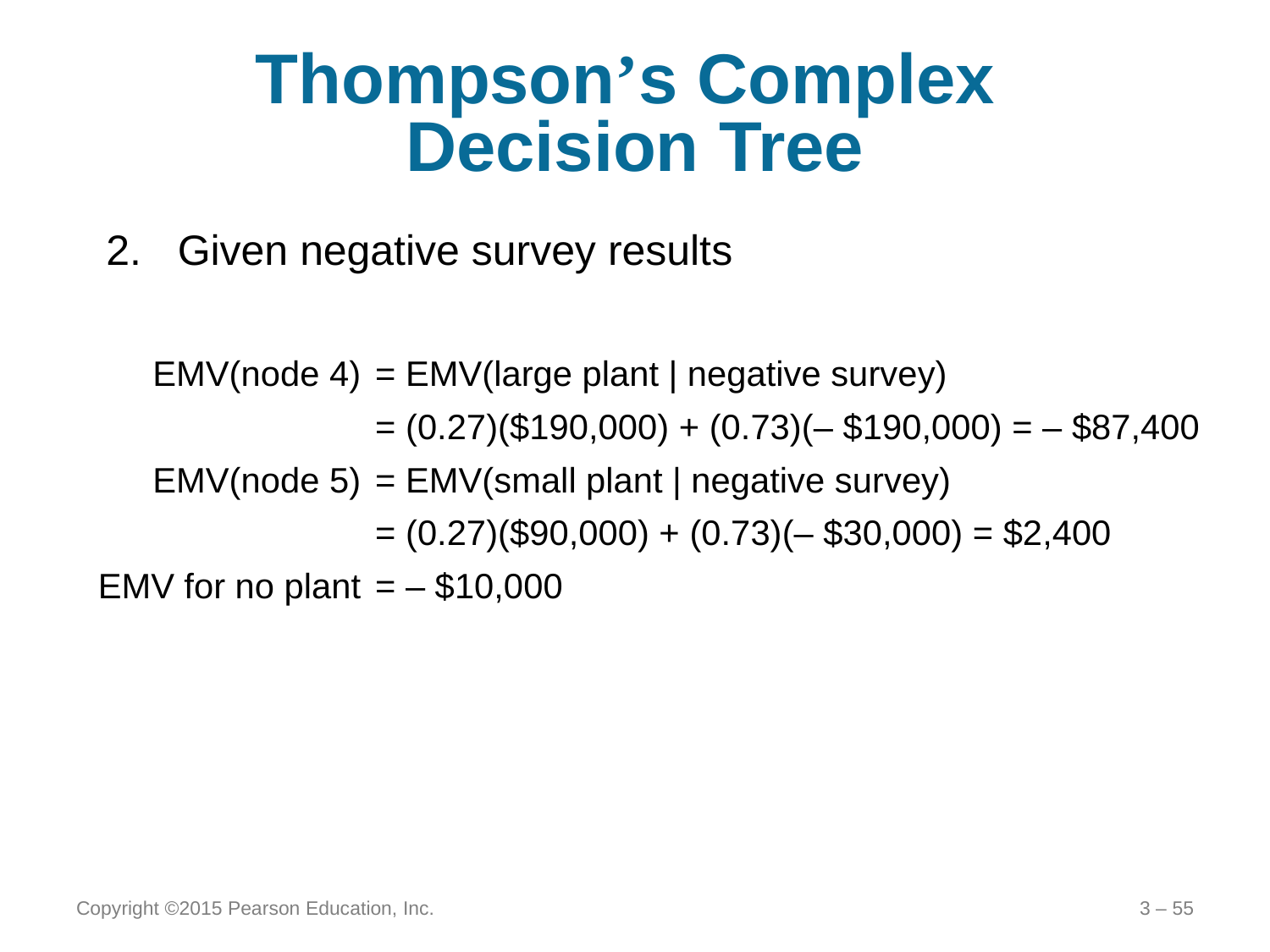

# Thompson’s Complex Decision Tree
Given negative survey results
	EMV(node 4)	= EMV(large plant | negative survey)
		= (0.27)($190,000) + (0.73)(– $190,000) = – $87,400
	EMV(node 5)	= EMV(small plant | negative survey)
		= (0.27)($90,000) + (0.73)(– $30,000) = $2,400
	EMV for no plant	= – $10,000
Copyright ©2015 Pearson Education, Inc.
3 – 55